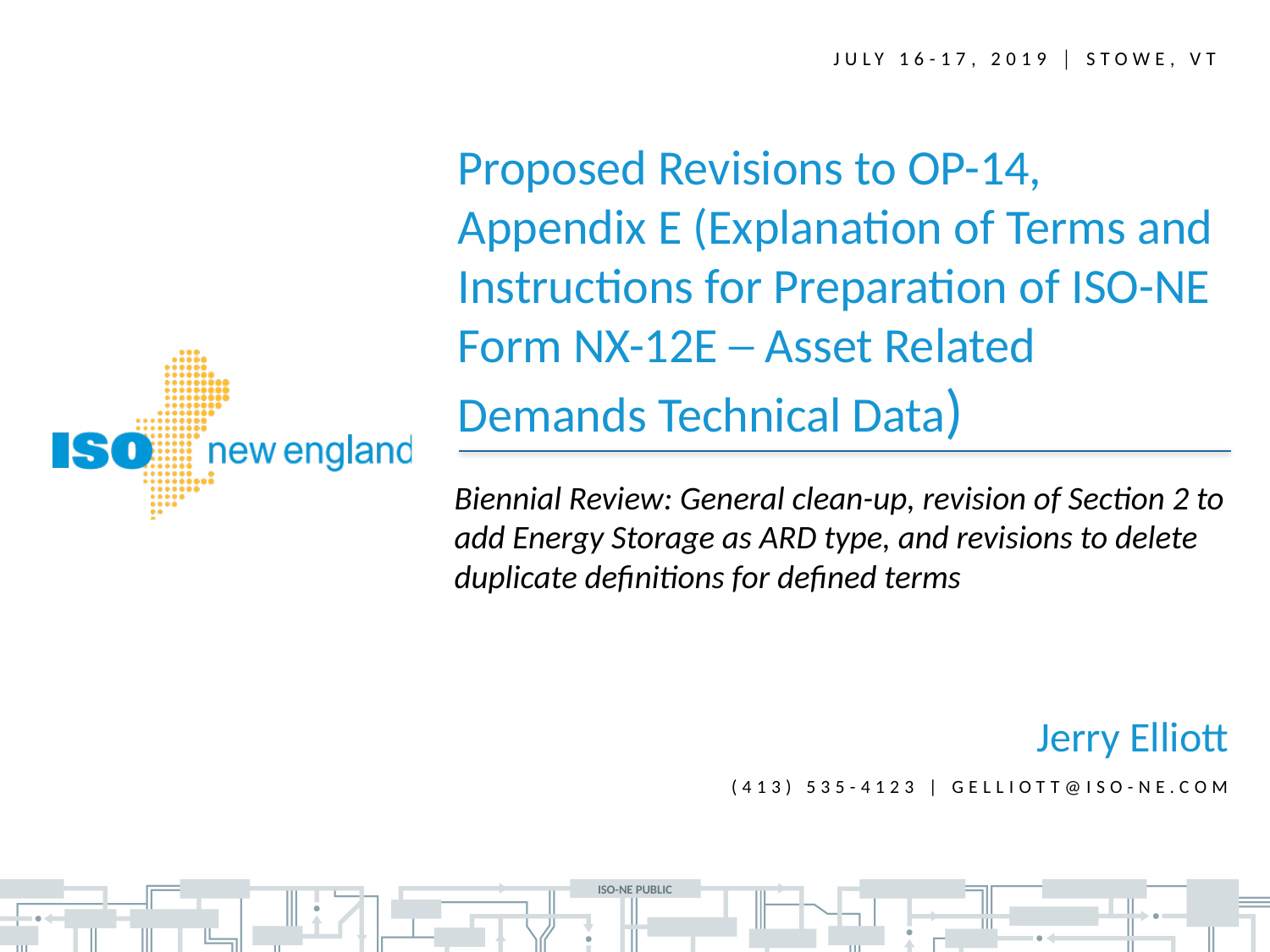

July 16-17, 2019 │ Stowe, VT
Proposed Revisions to OP-14, Appendix E (Explanation of Terms and Instructions for Preparation of ISO-NE Form NX-12E ─ Asset Related Demands Technical Data)
Biennial Review: General clean-up, revision of Section 2 to add Energy Storage as ARD type, and revisions to delete duplicate definitions for defined terms
Jerry Elliott
(413) 535-4123 | gelliott@iso-ne.com